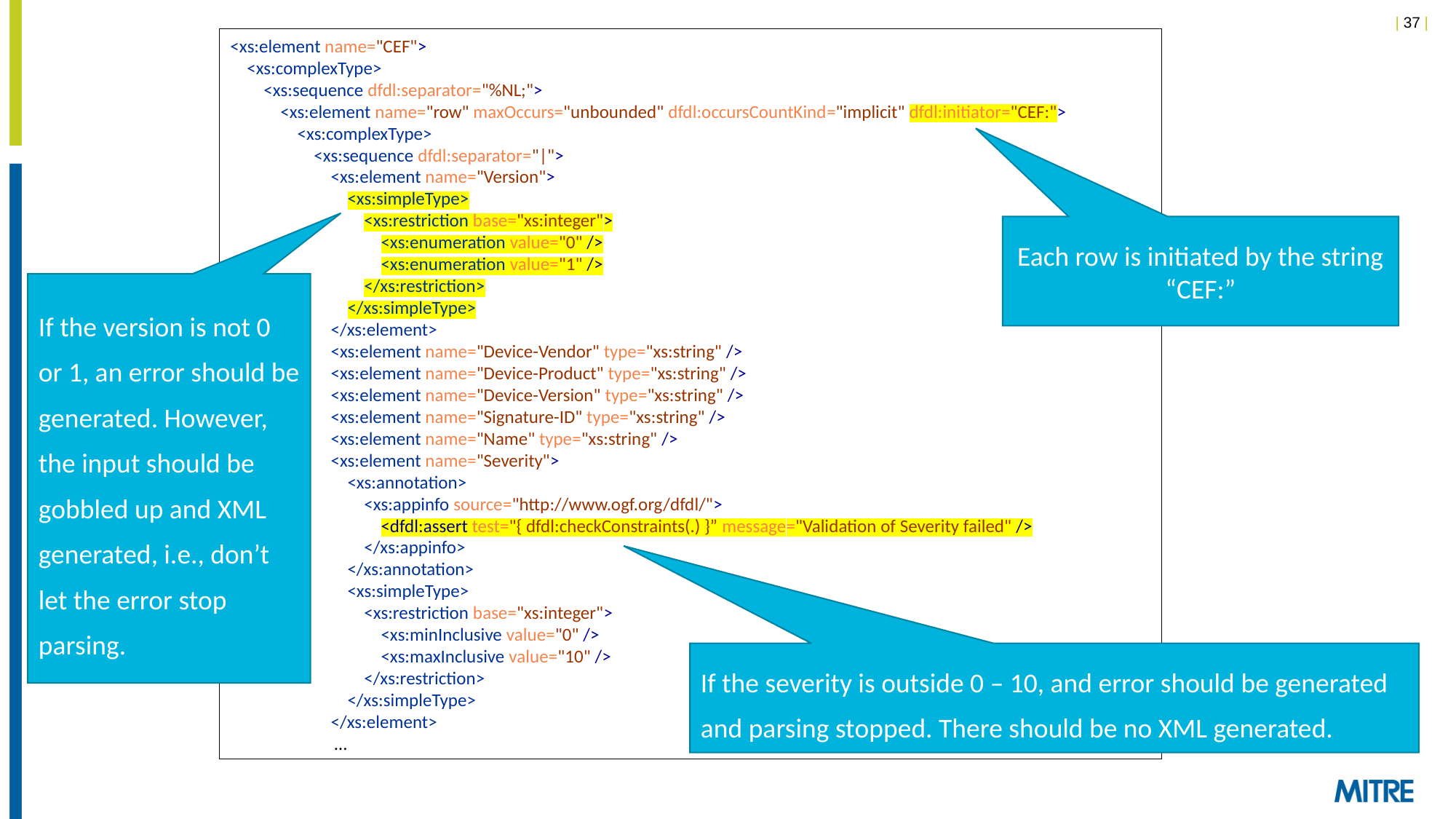

<xs:element name="CEF">
    <xs:complexType>
        <xs:sequence dfdl:separator="%NL;">
            <xs:element name="row" maxOccurs="unbounded" dfdl:occursCountKind="implicit" dfdl:initiator="CEF:">
                <xs:complexType>
                    <xs:sequence dfdl:separator="|">
                        <xs:element name="Version">
                            <xs:simpleType>
                                <xs:restriction base="xs:integer">
                                    <xs:enumeration value="0" />
                                    <xs:enumeration value="1" />
                                </xs:restriction>
                            </xs:simpleType>
                        </xs:element>
                        <xs:element name="Device-Vendor" type="xs:string" />
                        <xs:element name="Device-Product" type="xs:string" />
                        <xs:element name="Device-Version" type="xs:string" />
                        <xs:element name="Signature-ID" type="xs:string" />
                        <xs:element name="Name" type="xs:string" />
                        <xs:element name="Severity">
                            <xs:annotation>
                                <xs:appinfo source="http://www.ogf.org/dfdl/">
                                    <dfdl:assert test="{ dfdl:checkConstraints(.) }” message="Validation of Severity failed" />
                                </xs:appinfo>
                            </xs:annotation>
                            <xs:simpleType>
                                <xs:restriction base="xs:integer">
                                    <xs:minInclusive value="0" />
                                    <xs:maxInclusive value="10" />
                                </xs:restriction>
                            </xs:simpleType>
                        </xs:element>
                         …
Each row is initiated by the string “CEF:”
If the version is not 0 or 1, an error should be generated. However, the input should be gobbled up and XML generated, i.e., don’t let the error stop parsing.

If the severity is outside 0 – 10, and error should be generated and parsing stopped. There should be no XML generated.